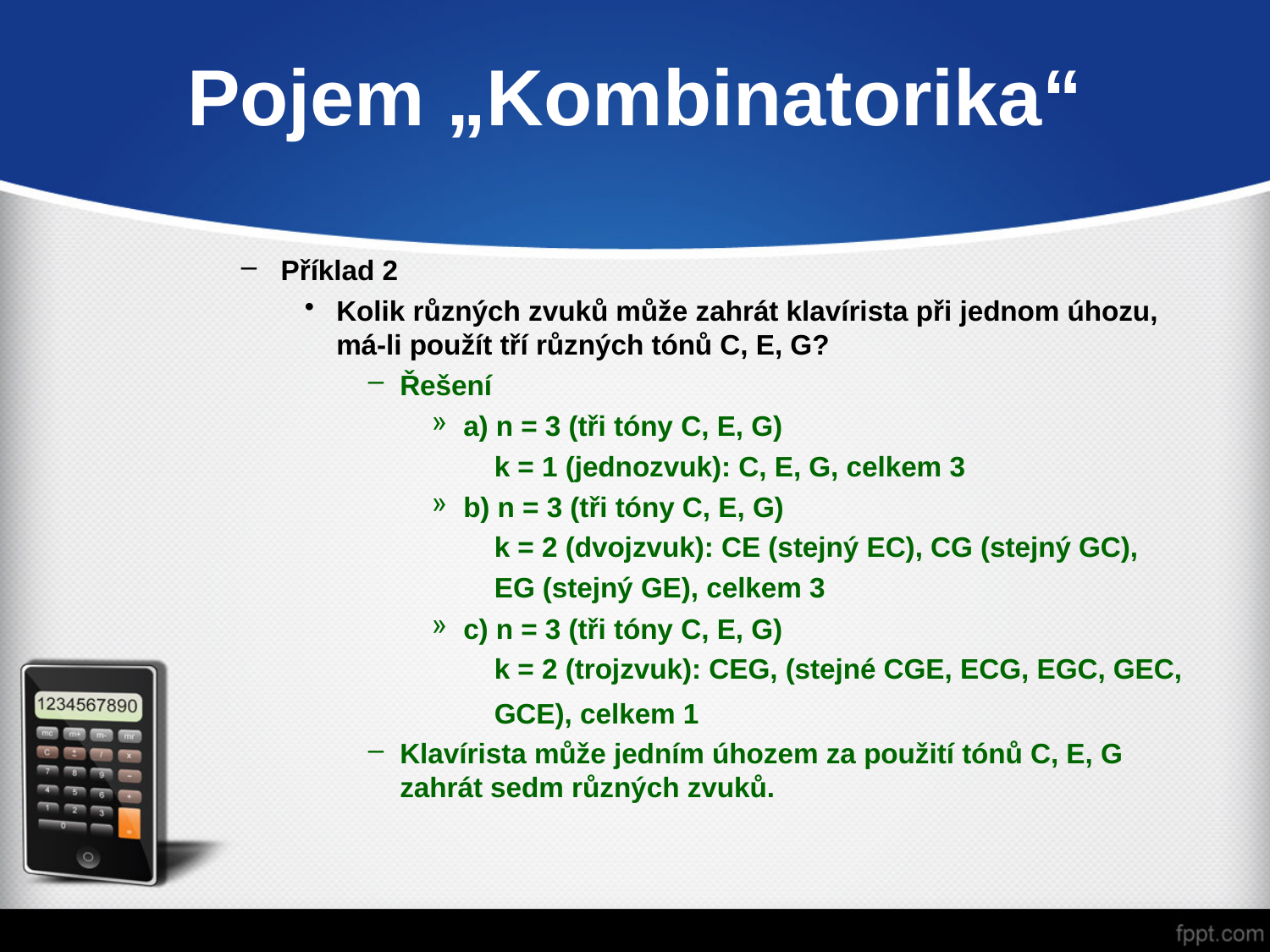

# Pojem „Kombinatorika“
Příklad 2
Kolik různých zvuků může zahrát klavírista při jednom úhozu, má-li použít tří různých tónů C, E, G?
Řešení
a) n = 3 (tři tóny C, E, G)
        k = 1 (jednozvuk): C, E, G, celkem 3
b) n = 3 (tři tóny C, E, G)
        k = 2 (dvojzvuk): CE (stejný EC), CG (stejný GC),
        EG (stejný GE), celkem 3
c) n = 3 (tři tóny C, E, G)
        k = 2 (trojzvuk): CEG, (stejné CGE, ECG, EGC, GEC,
        GCE), celkem 1
Klavírista může jedním úhozem za použití tónů C, E, G zahrát sedm různých zvuků.